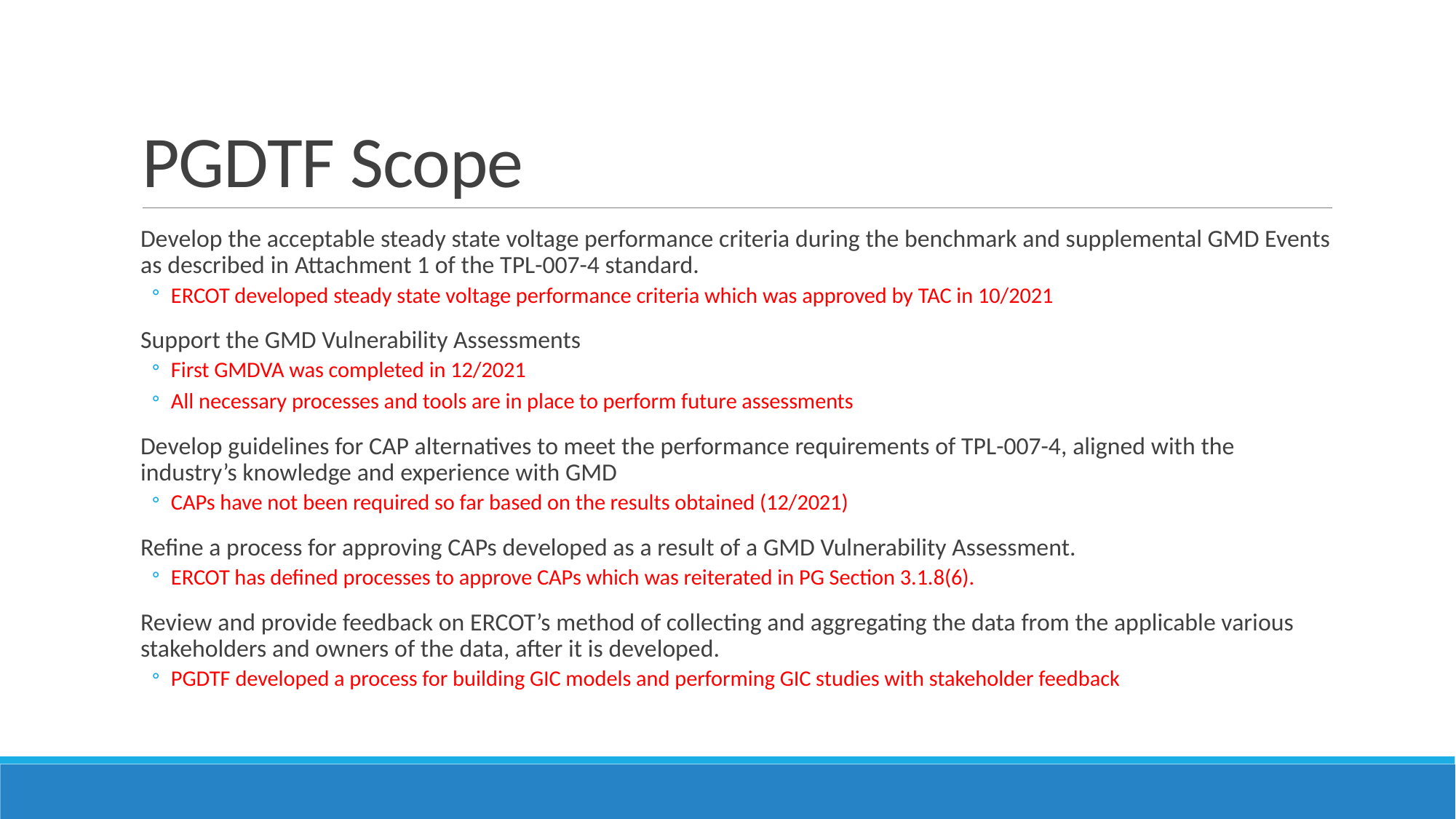

# PGDTF Scope
Develop the acceptable steady state voltage performance criteria during the benchmark and supplemental GMD Events as described in Attachment 1 of the TPL-007-4 standard.
ERCOT developed steady state voltage performance criteria which was approved by TAC in 10/2021
Support the GMD Vulnerability Assessments
First GMDVA was completed in 12/2021
All necessary processes and tools are in place to perform future assessments
Develop guidelines for CAP alternatives to meet the performance requirements of TPL-007-4, aligned with the industry’s knowledge and experience with GMD
CAPs have not been required so far based on the results obtained (12/2021)
Refine a process for approving CAPs developed as a result of a GMD Vulnerability Assessment.
ERCOT has defined processes to approve CAPs which was reiterated in PG Section 3.1.8(6).
Review and provide feedback on ERCOT’s method of collecting and aggregating the data from the applicable various stakeholders and owners of the data, after it is developed.
PGDTF developed a process for building GIC models and performing GIC studies with stakeholder feedback